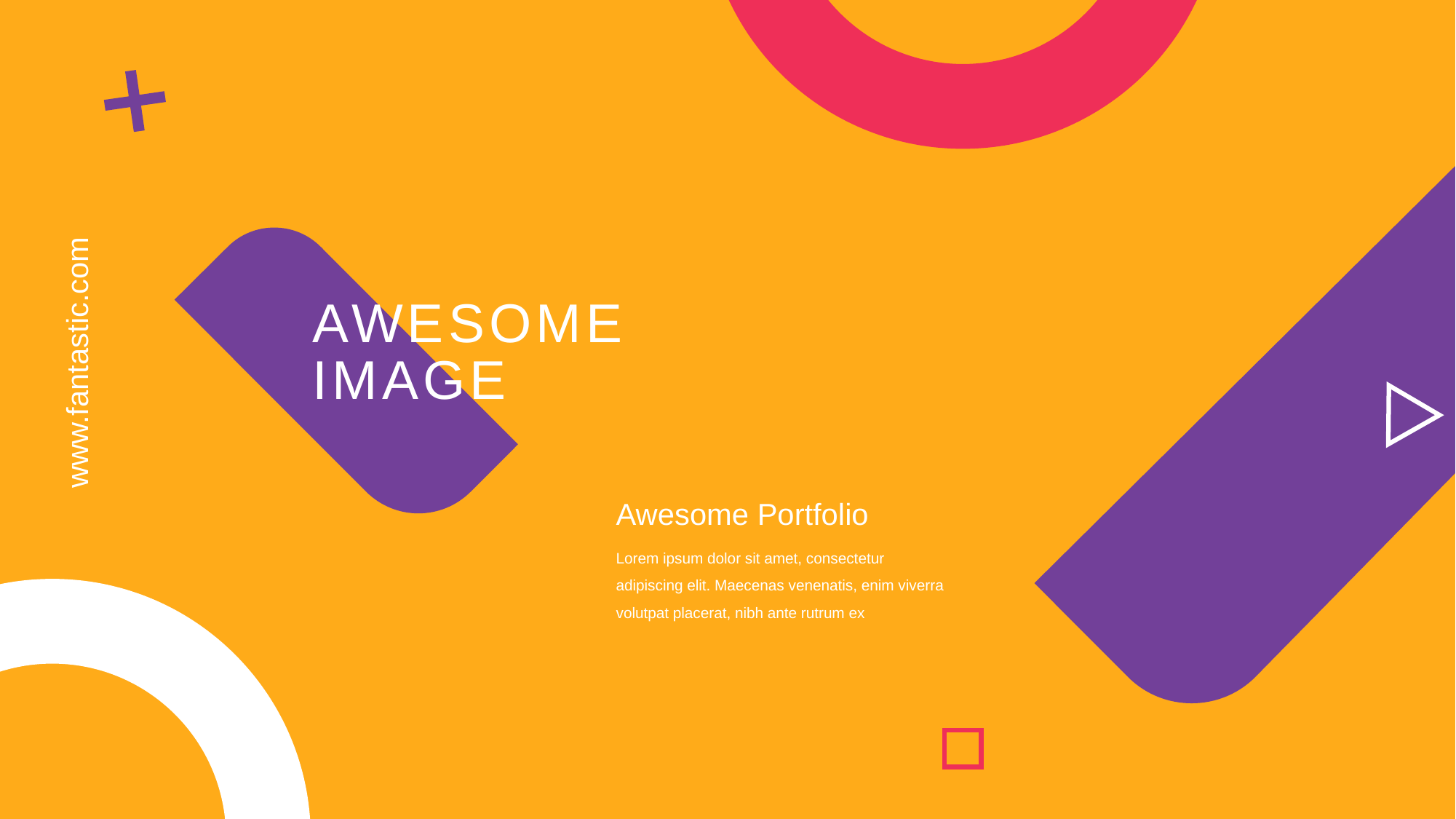

www.fantastic.com
AWESOME
IMAGE

Awesome Portfolio
Lorem ipsum dolor sit amet, consectetur adipiscing elit. Maecenas venenatis, enim viverra volutpat placerat, nibh ante rutrum ex